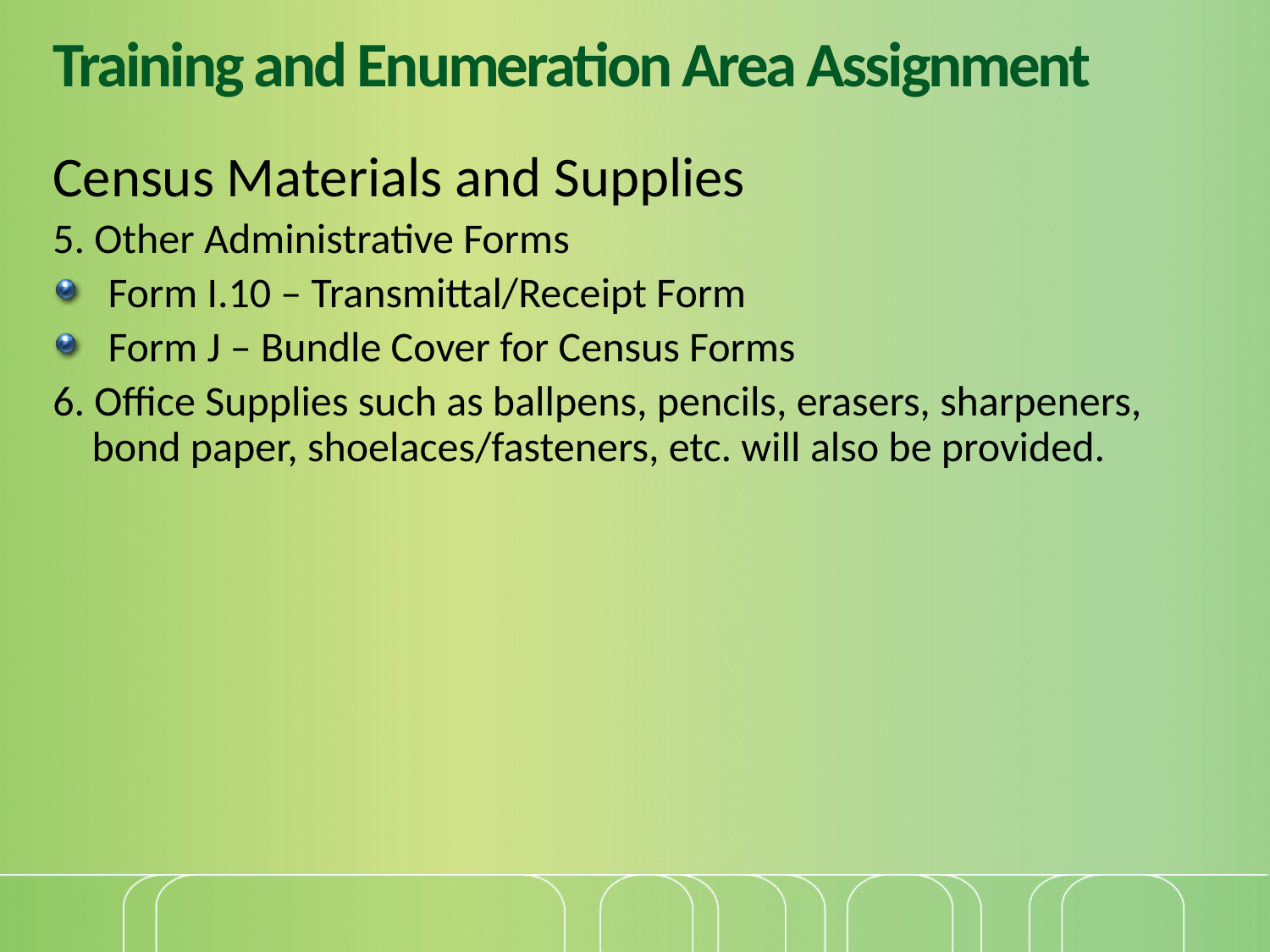

# Training and Enumeration Area Assignment
Census Materials and Supplies
5. Other Administrative Forms
Form I.10 – Transmittal/Receipt Form
Form J – Bundle Cover for Census Forms
6. Office Supplies such as ballpens, pencils, erasers, sharpeners, bond paper, shoelaces/fasteners, etc. will also be provided.